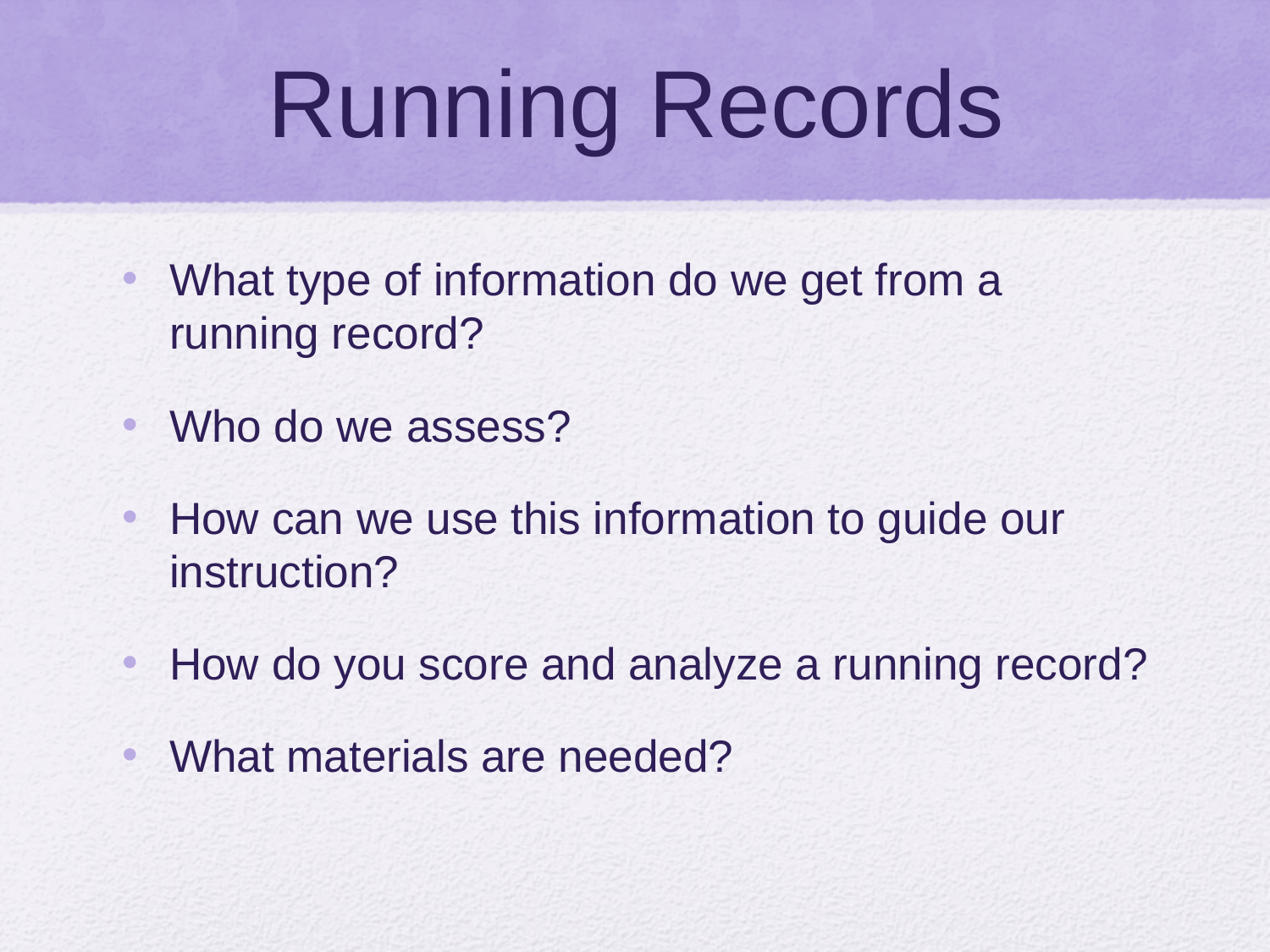

# Running Records
What type of information do we get from a running record?
Who do we assess?
How can we use this information to guide our instruction?
How do you score and analyze a running record?
What materials are needed?